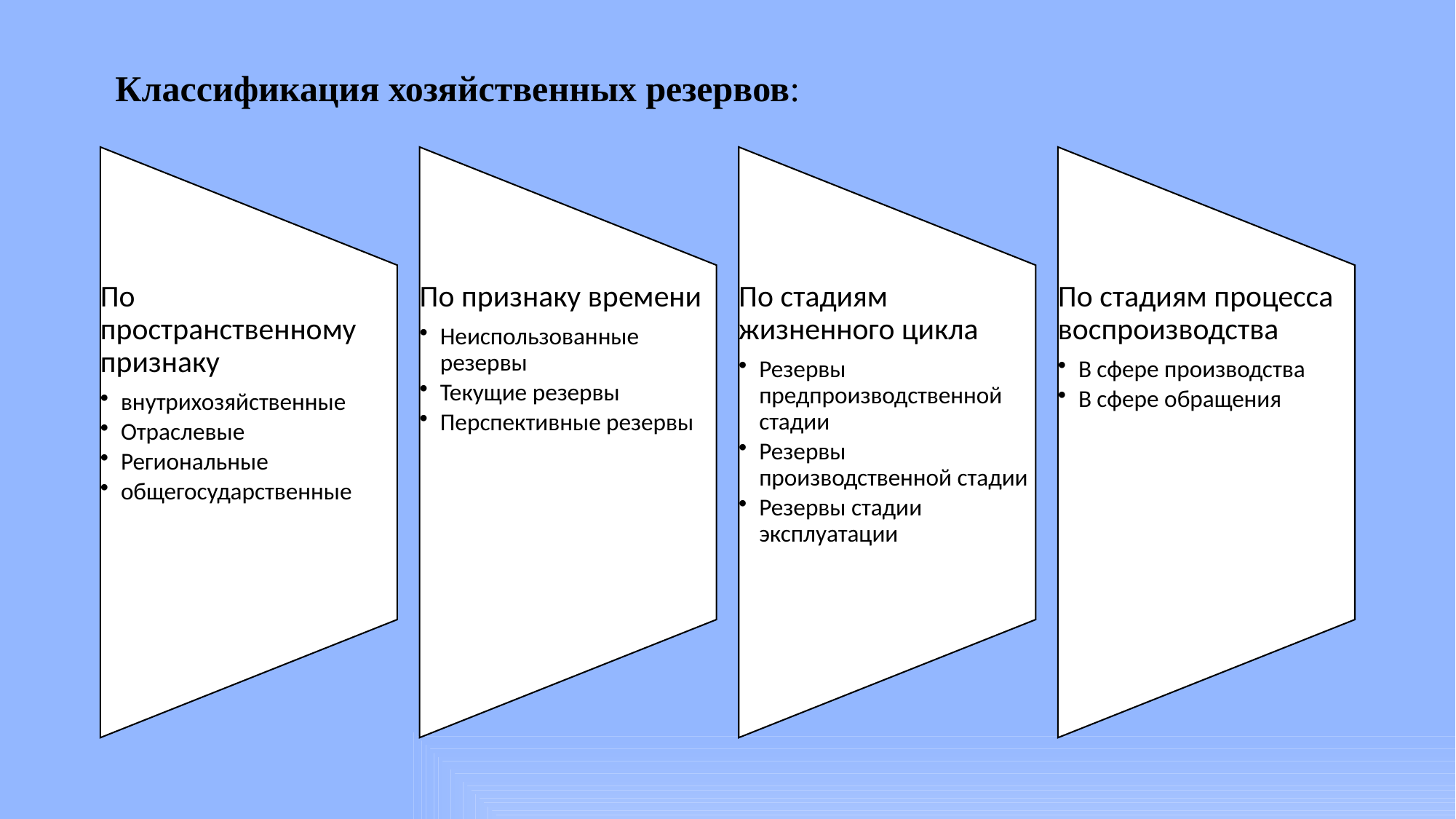

Классификация хозяйственных резервов:
По пространственному признаку
внутрихозяйственные
Отраслевые
Региональные
общегосударственные
По признаку времени
Неиспользованные резервы
Текущие резервы
Перспективные резервы
По стадиям жизненного цикла
Резервы предпроизводственной стадии
Резервы производственной стадии
Резервы стадии эксплуатации
По стадиям процесса воспроизводства
В сфере производства
В сфере обращения